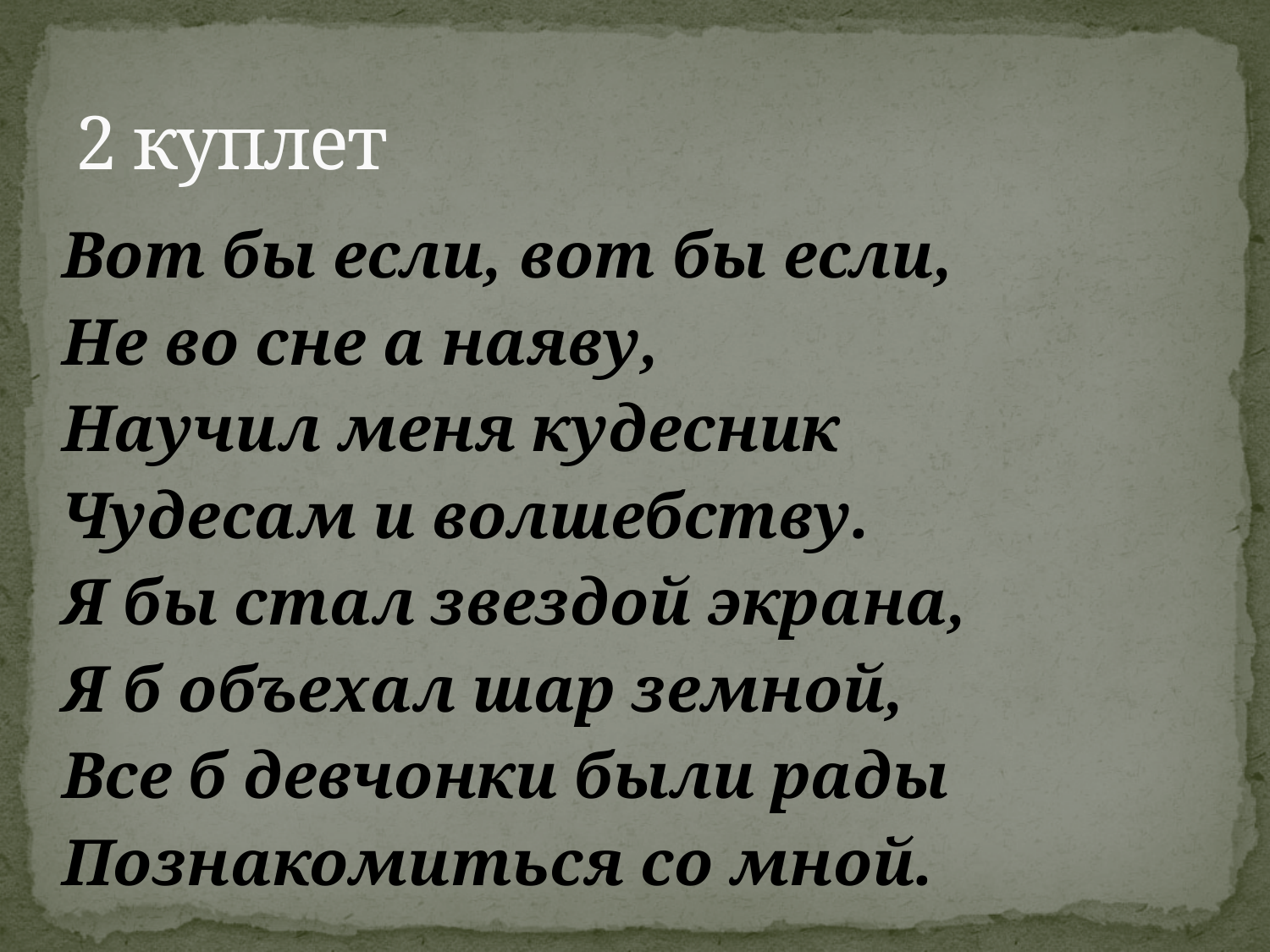

# 2 куплет
Вот бы если, вот бы если,
Не во сне а наяву,
Научил меня кудесник
Чудесам и волшебству.
Я бы стал звездой экрана,
Я б объехал шар земной,
Все б девчонки были рады
Познакомиться со мной.